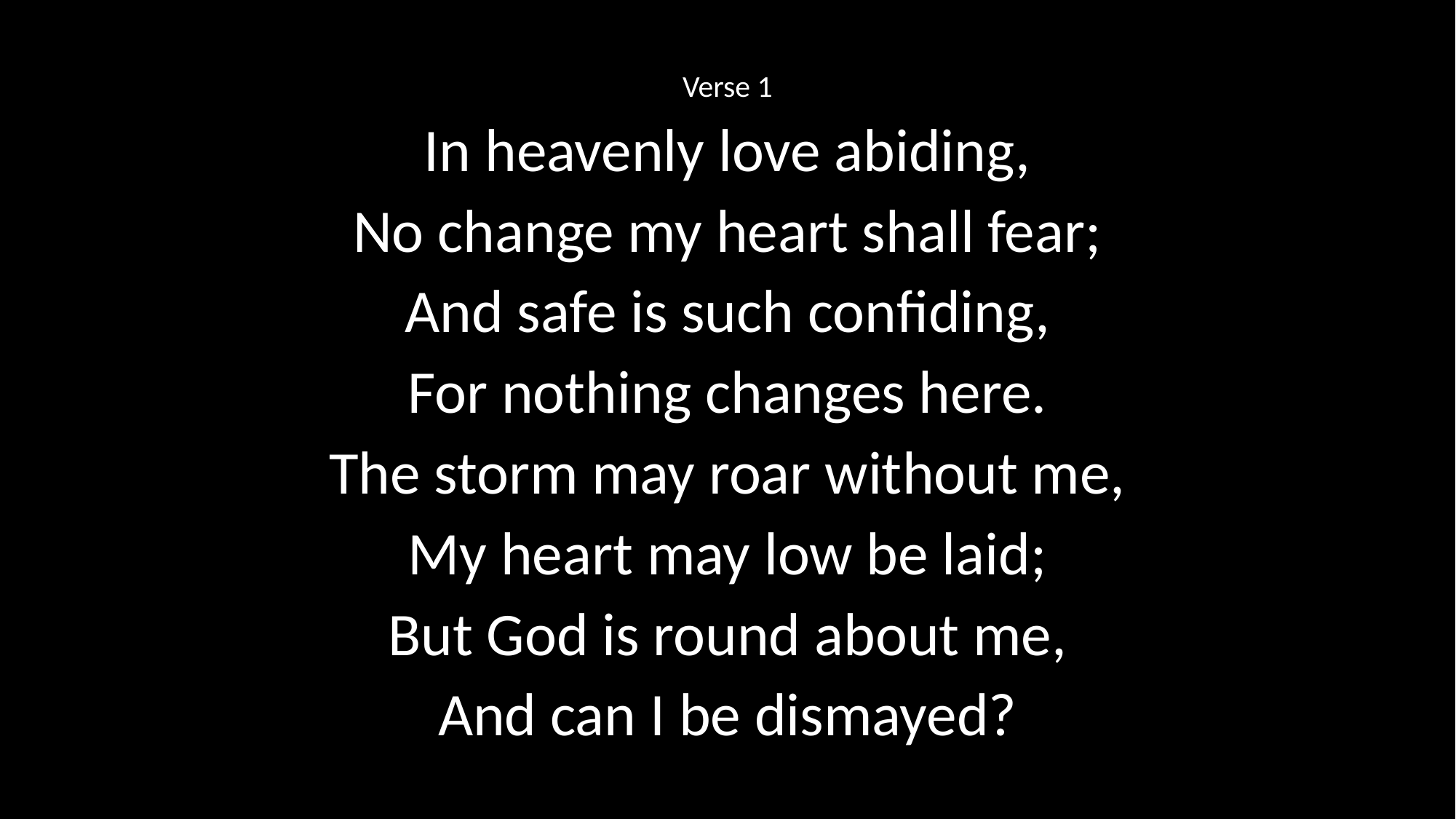

Verse 1
In heavenly love abiding,
No change my heart shall fear;
And safe is such confiding,
For nothing changes here.
The storm may roar without me,
My heart may low be laid;
But God is round about me,
And can I be dismayed?